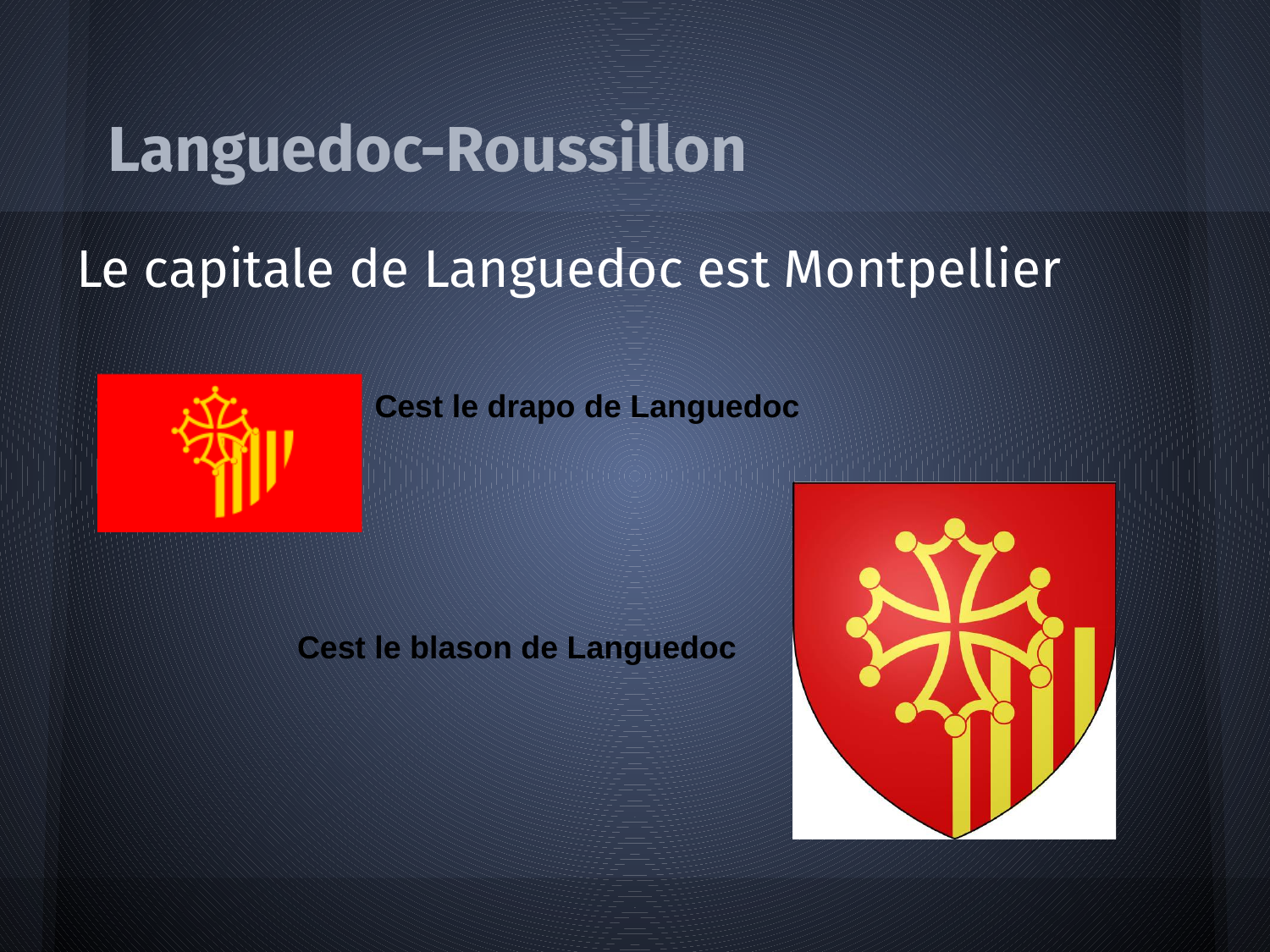

# Languedoc-Roussillon
Le capitale de Languedoc est Montpellier

Cest le drapo de Languedoc

Cest le blason de Languedoc